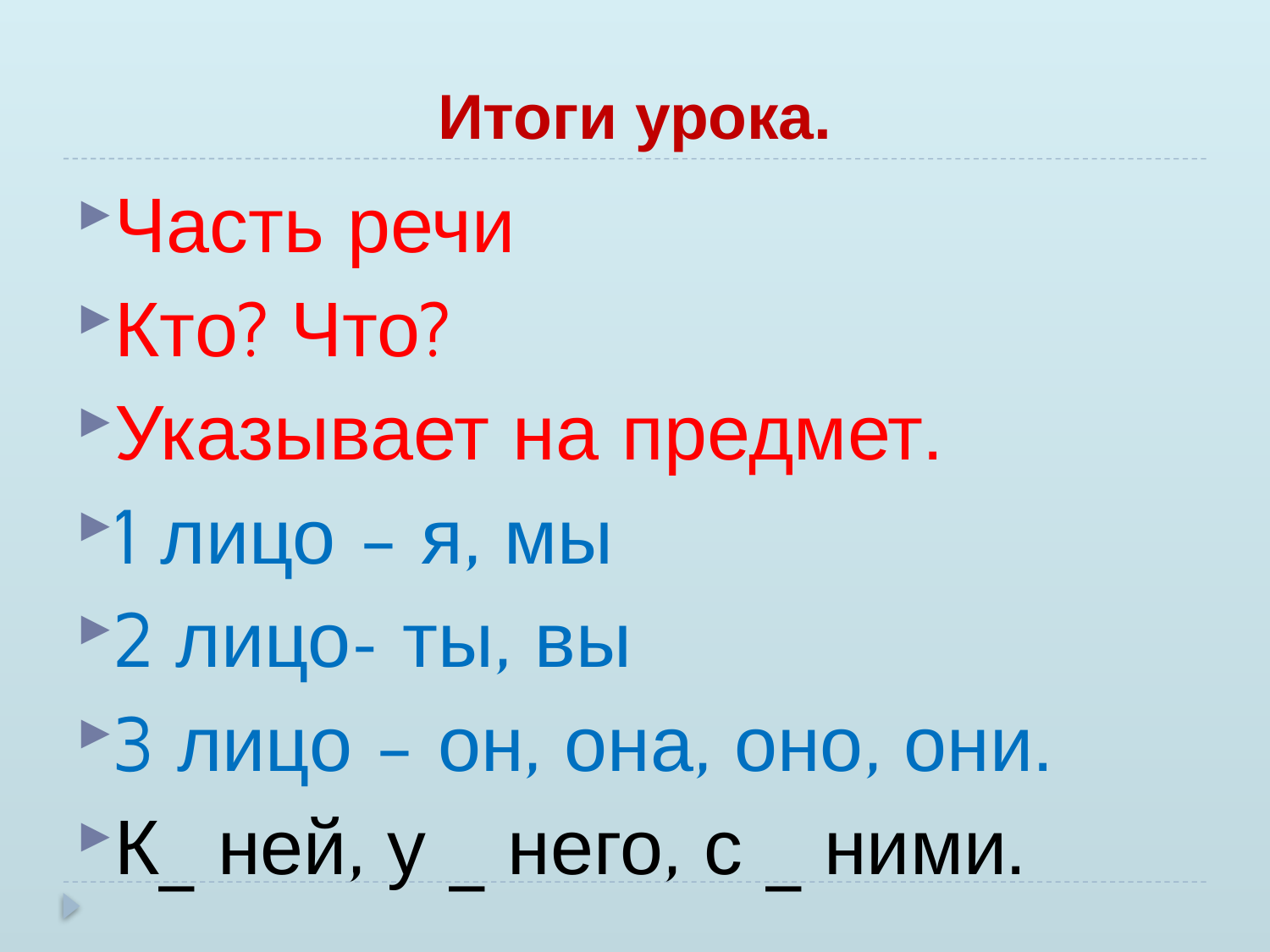

# Итоги урока.
Часть речи
Кто? Что?
Указывает на предмет.
1 лицо – я, мы
2 лицо- ты, вы
3 лицо – он, она, оно, они.
К_ ней, у _ него, с _ ними.